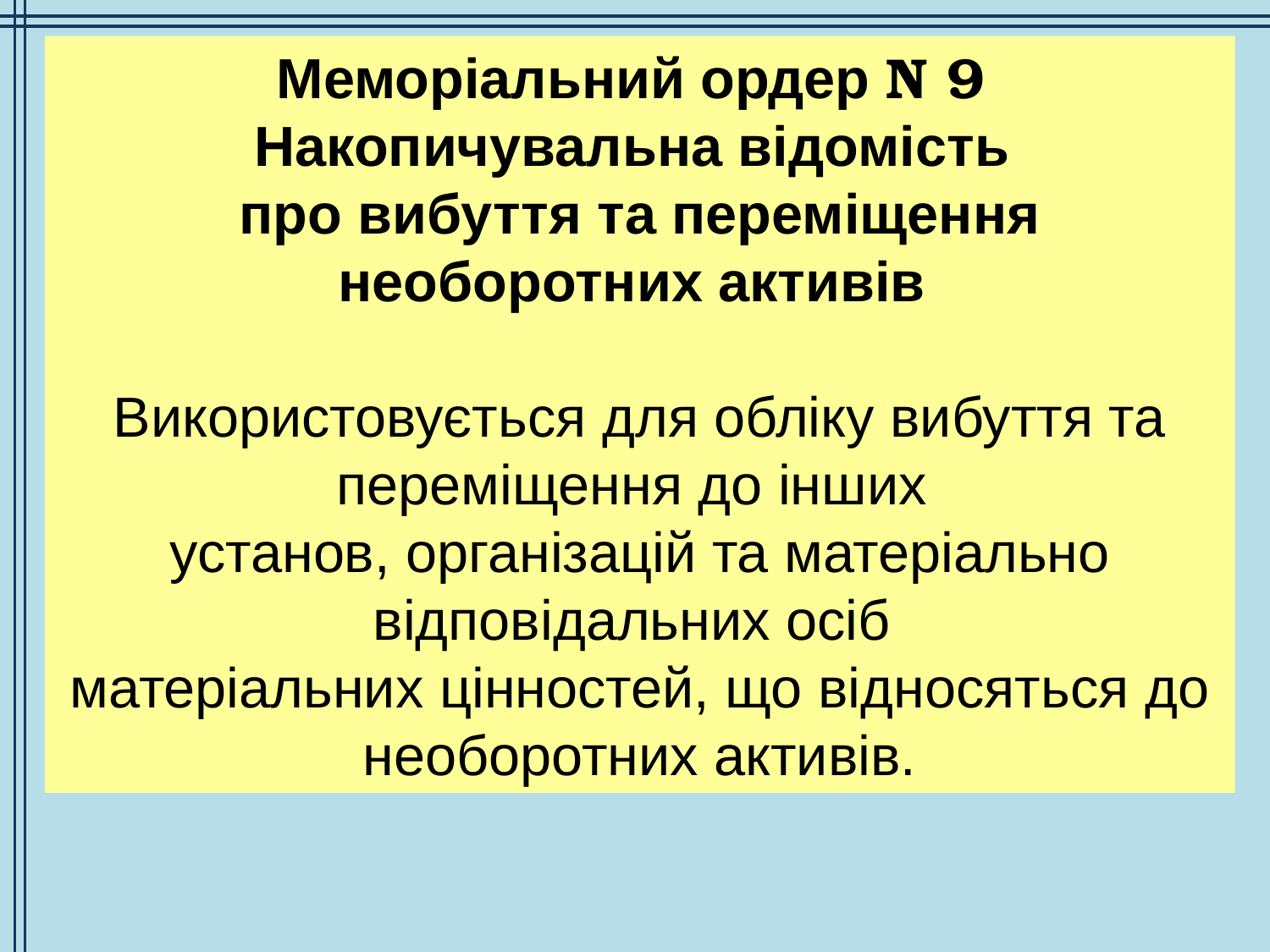

Меморіальний ордер N 9
Накопичувальна відомість
про вибуття та переміщення необоротних активів
Використовується для обліку вибуття та переміщення до інших
установ, організацій та матеріально відповідальних осіб
матеріальних цінностей, що відносяться до необоротних активів.